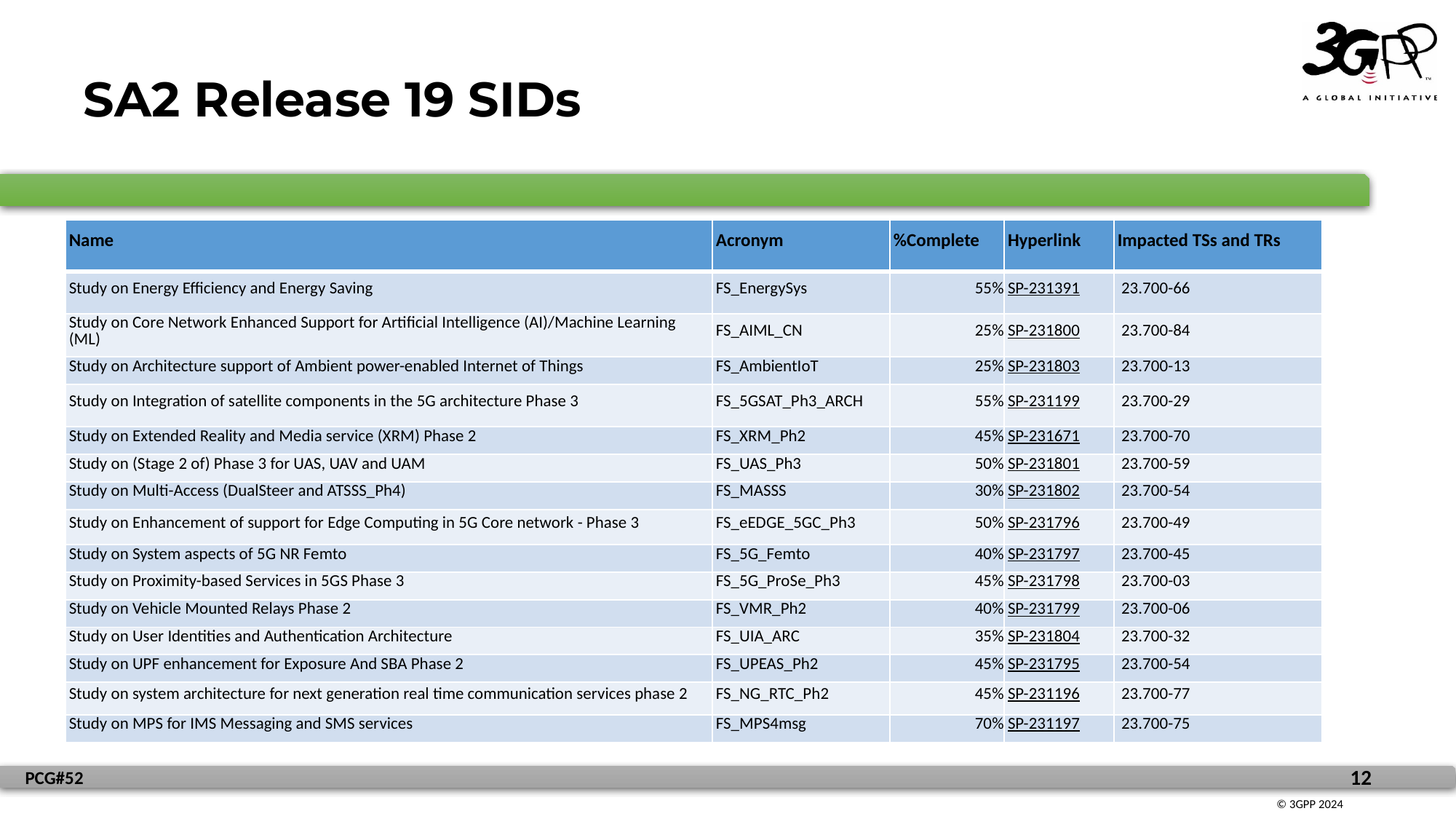

# SA2 Release 19 SIDs
| Name | Acronym | %Complete | Hyperlink | Impacted TSs and TRs |
| --- | --- | --- | --- | --- |
| Study on Energy Efficiency and Energy Saving | FS\_EnergySys | 55% | SP-231391 | 23.700-66 |
| Study on Core Network Enhanced Support for Artificial Intelligence (AI)/Machine Learning (ML) | FS\_AIML\_CN | 25% | SP-231800 | 23.700-84 |
| Study on Architecture support of Ambient power-enabled Internet of Things | FS\_AmbientIoT | 25% | SP-231803 | 23.700-13 |
| Study on Integration of satellite components in the 5G architecture Phase 3 | FS\_5GSAT\_Ph3\_ARCH | 55% | SP-231199 | 23.700-29 |
| Study on Extended Reality and Media service (XRM) Phase 2 | FS\_XRM\_Ph2 | 45% | SP-231671 | 23.700-70 |
| Study on (Stage 2 of) Phase 3 for UAS, UAV and UAM | FS\_UAS\_Ph3 | 50% | SP-231801 | 23.700-59 |
| Study on Multi-Access (DualSteer and ATSSS\_Ph4) | FS\_MASSS | 30% | SP-231802 | 23.700-54 |
| Study on Enhancement of support for Edge Computing in 5G Core network - Phase 3 | FS\_eEDGE\_5GC\_Ph3 | 50% | SP-231796 | 23.700-49 |
| Study on System aspects of 5G NR Femto | FS\_5G\_Femto | 40% | SP-231797 | 23.700-45 |
| Study on Proximity-based Services in 5GS Phase 3 | FS\_5G\_ProSe\_Ph3 | 45% | SP-231798 | 23.700-03 |
| Study on Vehicle Mounted Relays Phase 2 | FS\_VMR\_Ph2 | 40% | SP-231799 | 23.700-06 |
| Study on User Identities and Authentication Architecture | FS\_UIA\_ARC | 35% | SP-231804 | 23.700-32 |
| Study on UPF enhancement for Exposure And SBA Phase 2 | FS\_UPEAS\_Ph2 | 45% | SP-231795 | 23.700-54 |
| Study on system architecture for next generation real time communication services phase 2 | FS\_NG\_RTC\_Ph2 | 45% | SP-231196 | 23.700-77 |
| Study on MPS for IMS Messaging and SMS services | FS\_MPS4msg | 70% | SP-231197 | 23.700-75 |